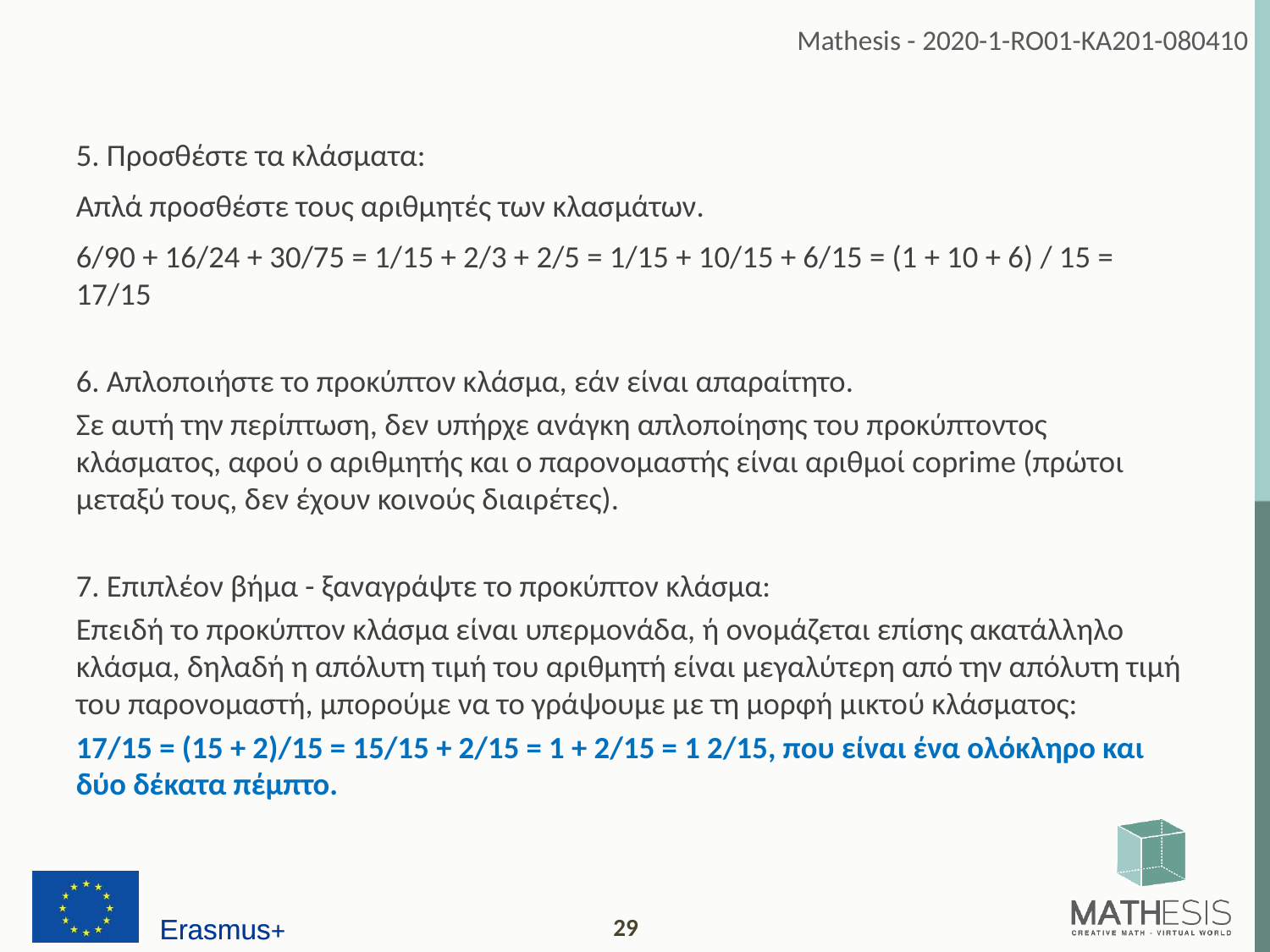

5. Προσθέστε τα κλάσματα:
Απλά προσθέστε τους αριθμητές των κλασμάτων.
6/90 + 16/24 + 30/75 = 1/15 + 2/3 + 2/5 = 1/15 + 10/15 + 6/15 = (1 + 10 + 6) / 15 = 17/15

6. Απλοποιήστε το προκύπτον κλάσμα, εάν είναι απαραίτητο.
Σε αυτή την περίπτωση, δεν υπήρχε ανάγκη απλοποίησης του προκύπτοντος κλάσματος, αφού ο αριθμητής και ο παρονομαστής είναι αριθμοί coprime (πρώτοι μεταξύ τους, δεν έχουν κοινούς διαιρέτες).

7. Επιπλέον βήμα - ξαναγράψτε το προκύπτον κλάσμα:
Επειδή το προκύπτον κλάσμα είναι υπερμονάδα, ή ονομάζεται επίσης ακατάλληλο κλάσμα, δηλαδή η απόλυτη τιμή του αριθμητή είναι μεγαλύτερη από την απόλυτη τιμή του παρονομαστή, μπορούμε να το γράψουμε με τη μορφή μικτού κλάσματος:
17/15 = (15 + 2)/15 = 15/15 + 2/15 = 1 + 2/15 = 1 2/15, που είναι ένα ολόκληρο και δύο δέκατα πέμπτο.